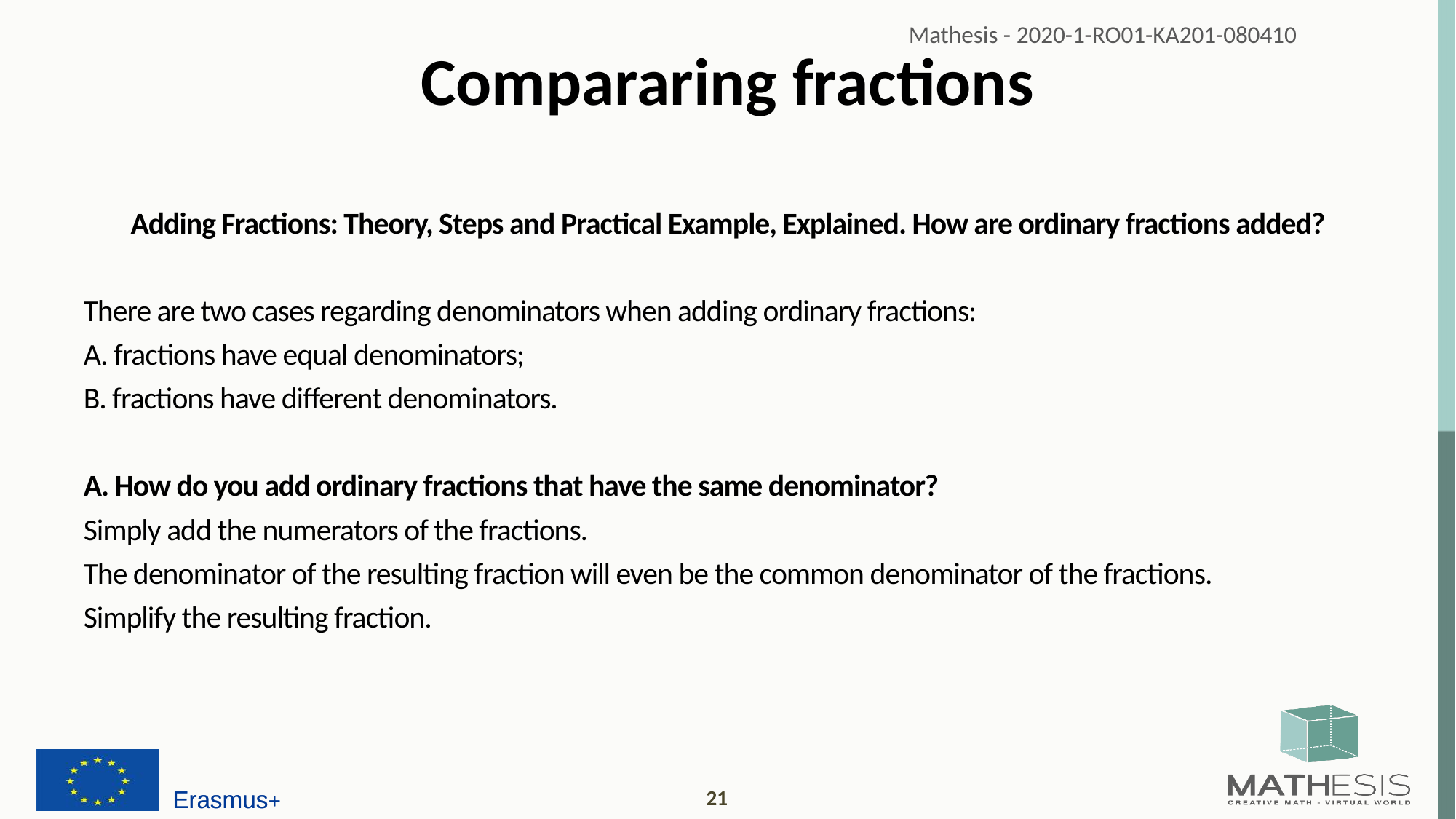

# Compararing fractions
Adding Fractions: Theory, Steps and Practical Example, Explained. How are ordinary fractions added?

There are two cases regarding denominators when adding ordinary fractions:
A. fractions have equal denominators;
B. fractions have different denominators.

A. How do you add ordinary fractions that have the same denominator?
Simply add the numerators of the fractions.
The denominator of the resulting fraction will even be the common denominator of the fractions.
Simplify the resulting fraction.